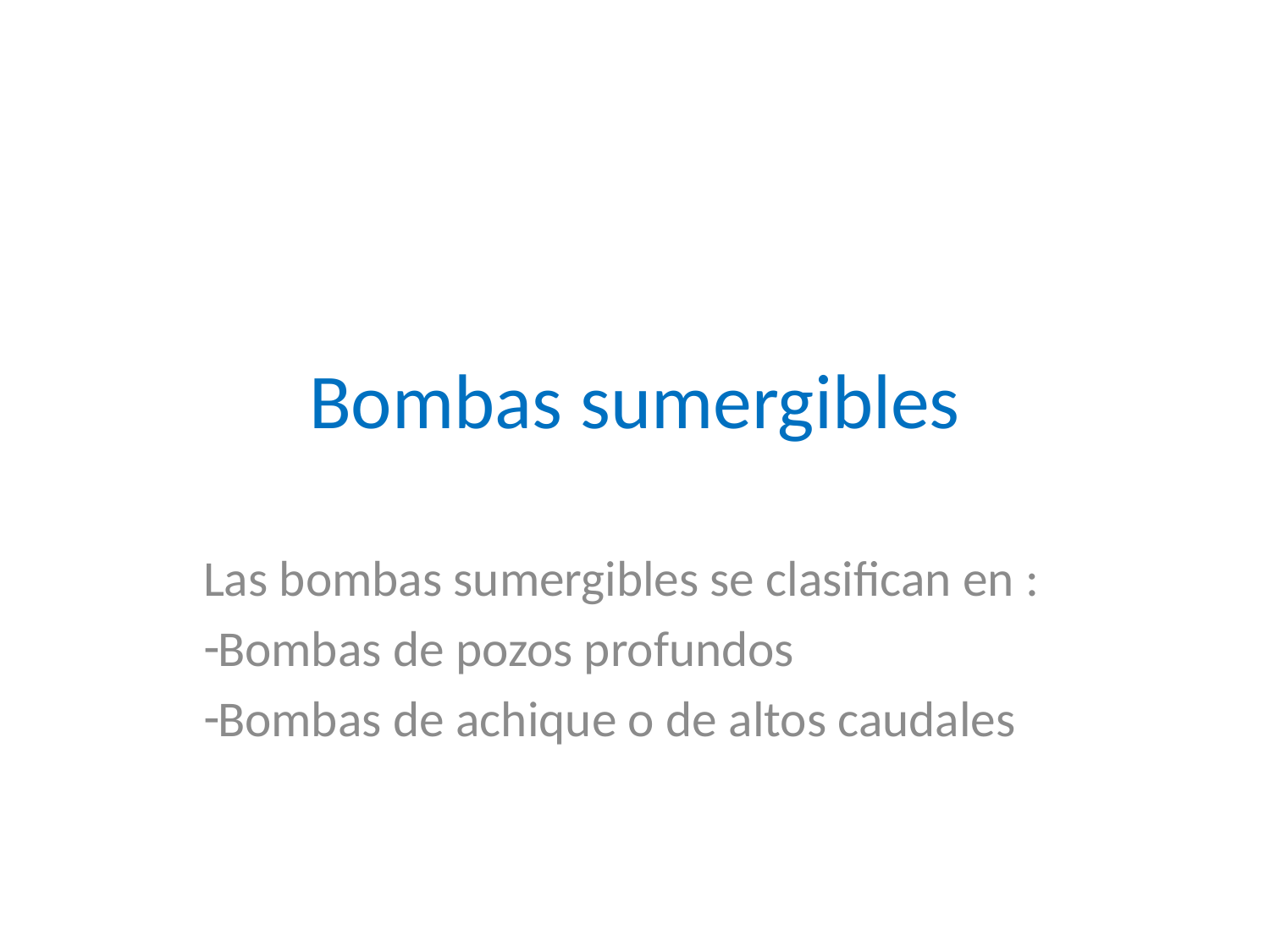

# Bombas sumergibles
Las bombas sumergibles se clasifican en :
Bombas de pozos profundos
Bombas de achique o de altos caudales